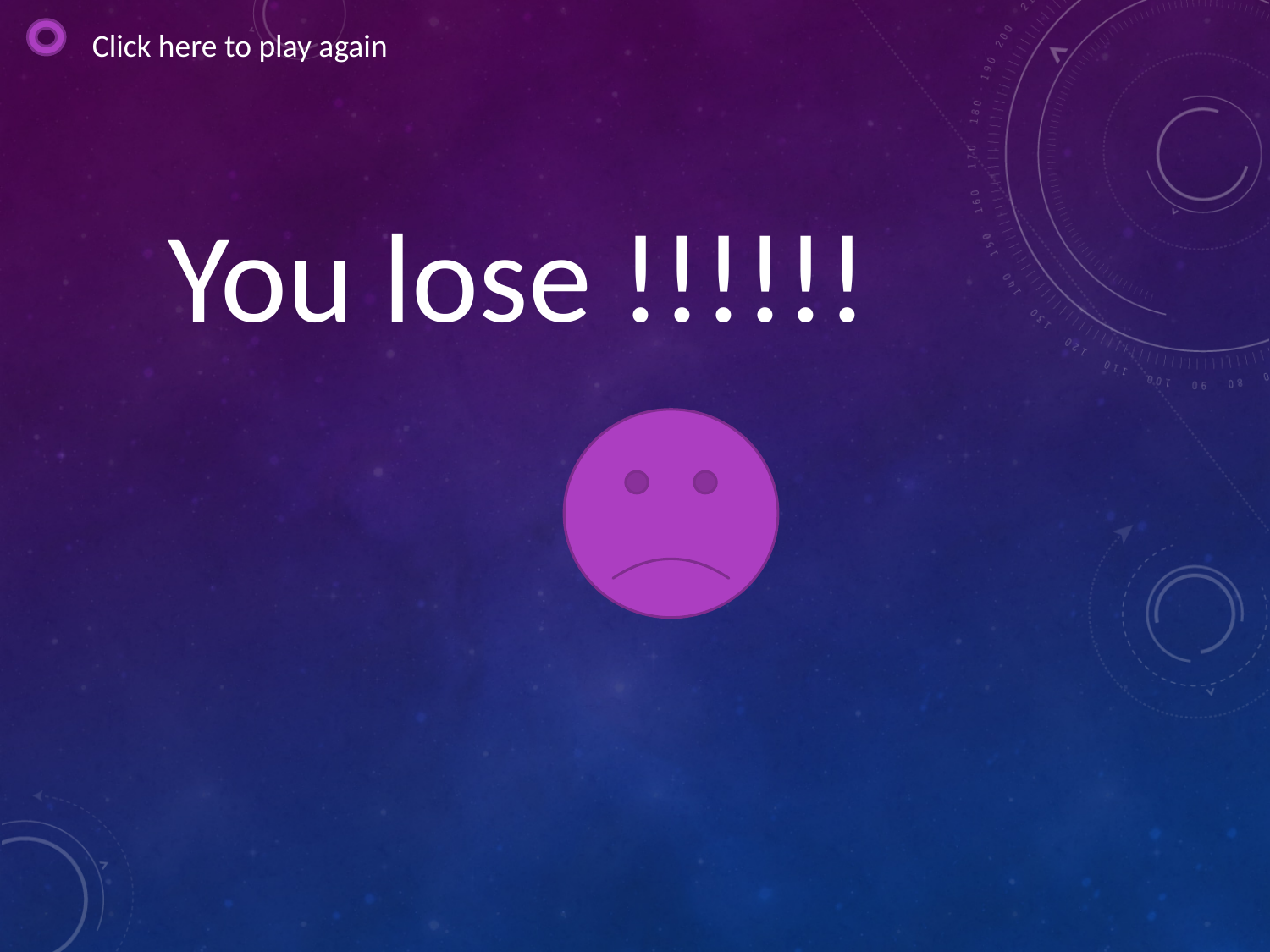

Click here to play again
You lose !!!!!!